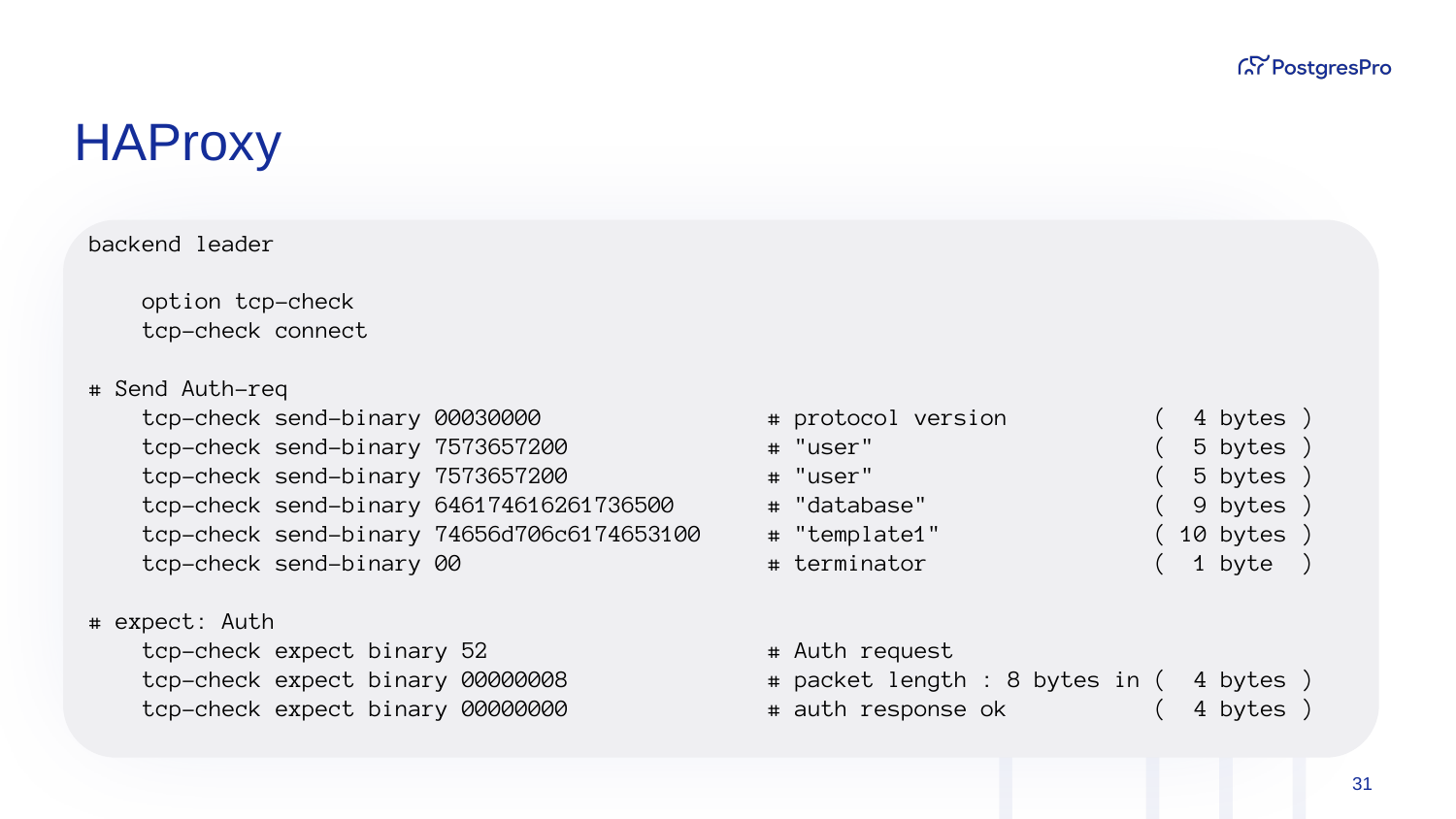

# HAProxy
backend leader
    option tcp-check
    tcp-check connect
# Send Auth-req
    tcp-check send-binary 00030000                 # protocol version           (  4 bytes )
    tcp-check send-binary 7573657200               # "user"                     (  5 bytes )
    tcp-check send-binary 7573657200               # "user"                     (  5 bytes )
    tcp-check send-binary 646174616261736500       # "database"                 (  9 bytes )
    tcp-check send-binary 74656d706c6174653100     # "template1"                ( 10 bytes )
    tcp-check send-binary 00                       # terminator                 (  1 byte  )

# expect: Auth
    tcp-check expect binary 52                     # Auth request
    tcp-check expect binary 00000008               # packet length : 8 bytes in (  4 bytes )
    tcp-check expect binary 00000000               # auth response ok           (  4 bytes )

31